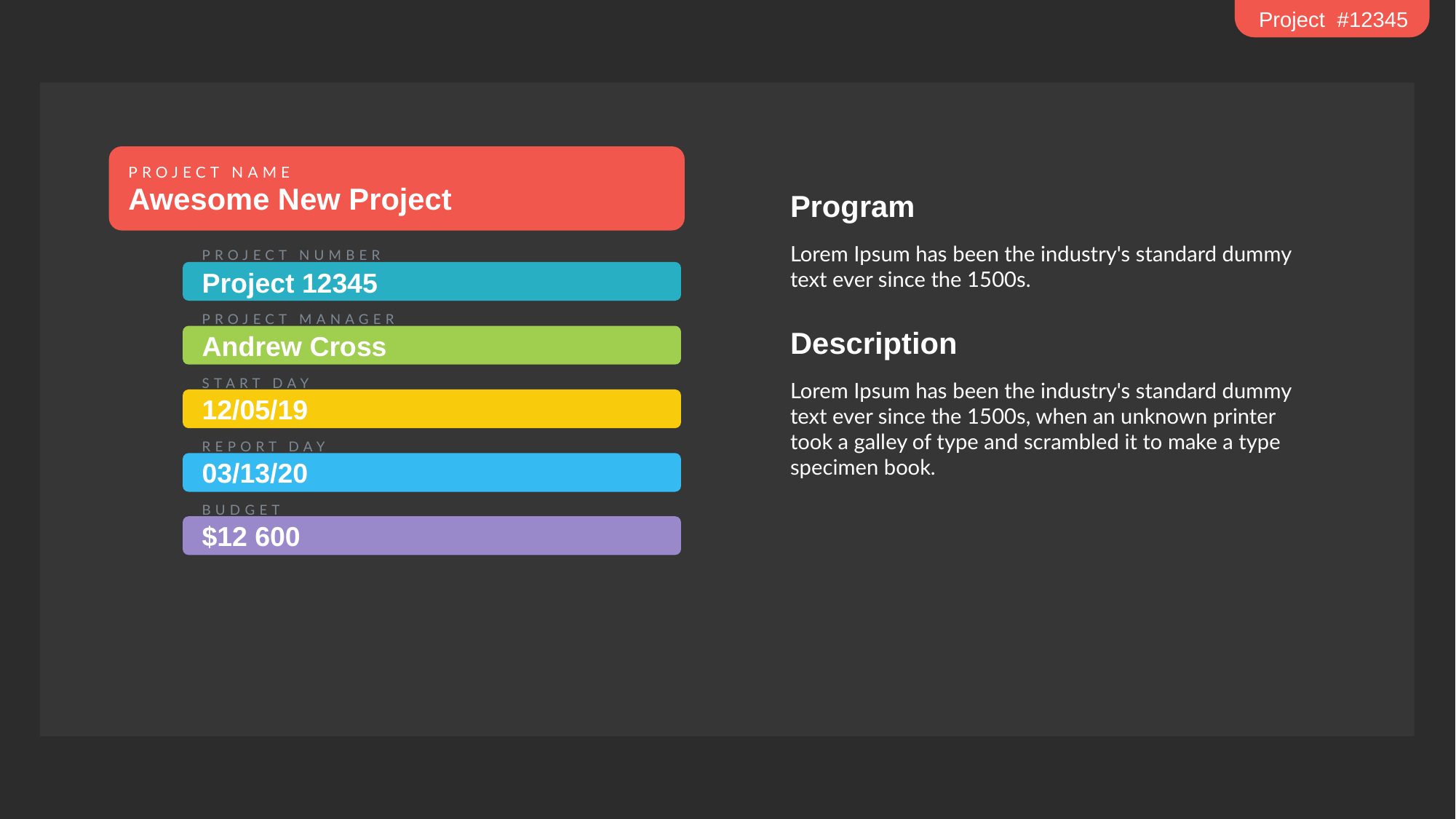

Project  #12345

PROJECT NAME
Awesome New Project
Program
Lorem Ipsum has been the industry's standard dummy text ever since the 1500s.
PROJECT NUMBER
Project 12345

PROJECT MANAGER
Andrew Cross

Description
START DAY
12/05/19

Lorem Ipsum has been the industry's standard dummy text ever since the 1500s, when an unknown printer took a galley of type and scrambled it to make a type specimen book.
REPORT DAY
03/13/20

BUDGET
$12 600